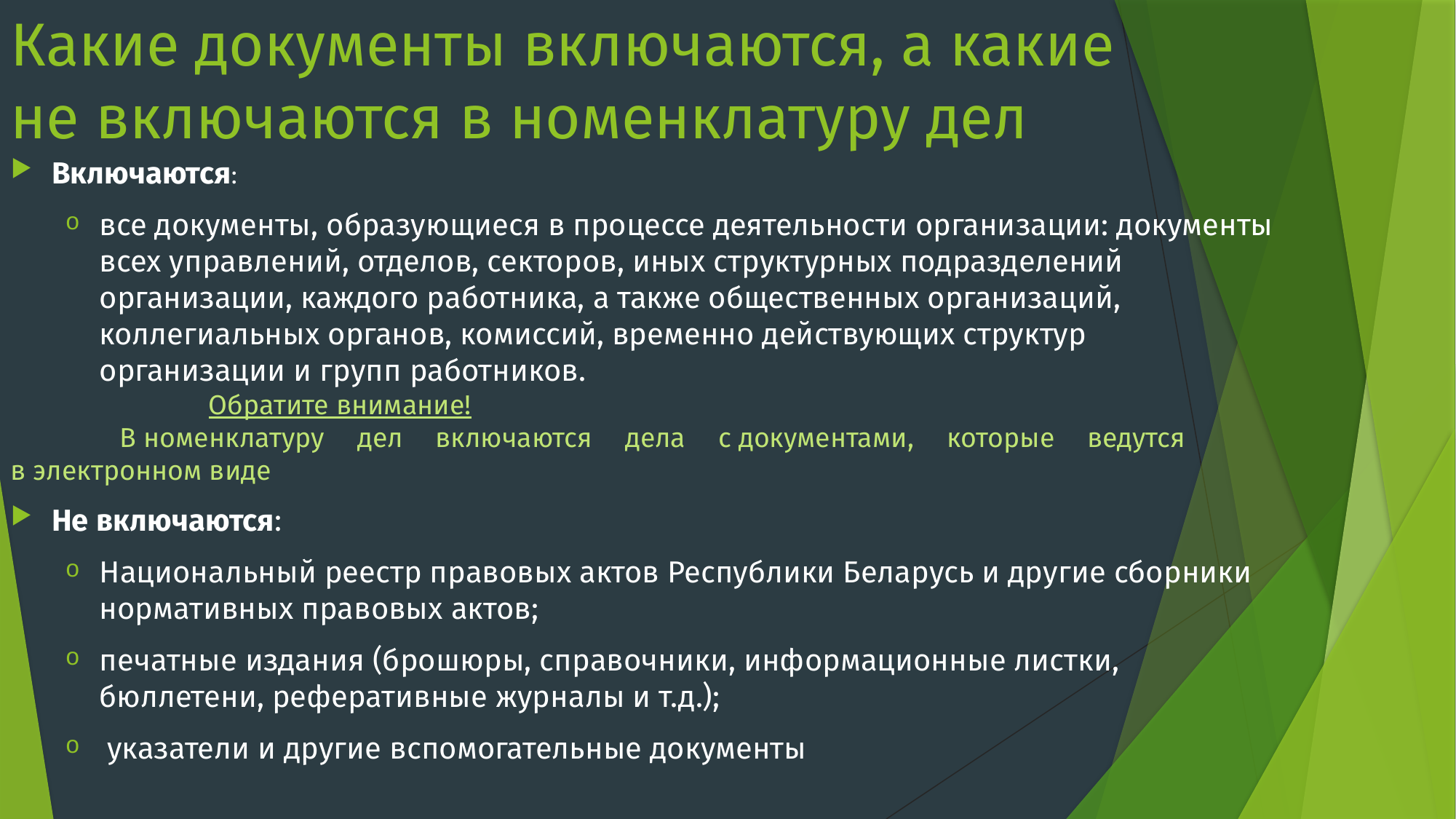

Какие документы включаются, а какие не включаются в номенклатуру дел
Включаются:
все документы, образующиеся в процессе деятельности организации: документы всех управлений, отделов, секторов, иных структурных подразделений организации, каждого работника, а также общественных организаций, коллегиальных органов, комиссий, временно действующих структур организации и групп работников.
	Обратите внимание!
	В номенклатуру дел включаются дела с документами, которые ведутся 	в электронном виде
Не включаются:
Национальный реестр правовых актов Республики Беларусь и другие сборники нормативных правовых актов;
печатные издания (брошюры, справочники, информационные листки, бюллетени, реферативные журналы и т.д.);
 указатели и другие вспомогательные документы